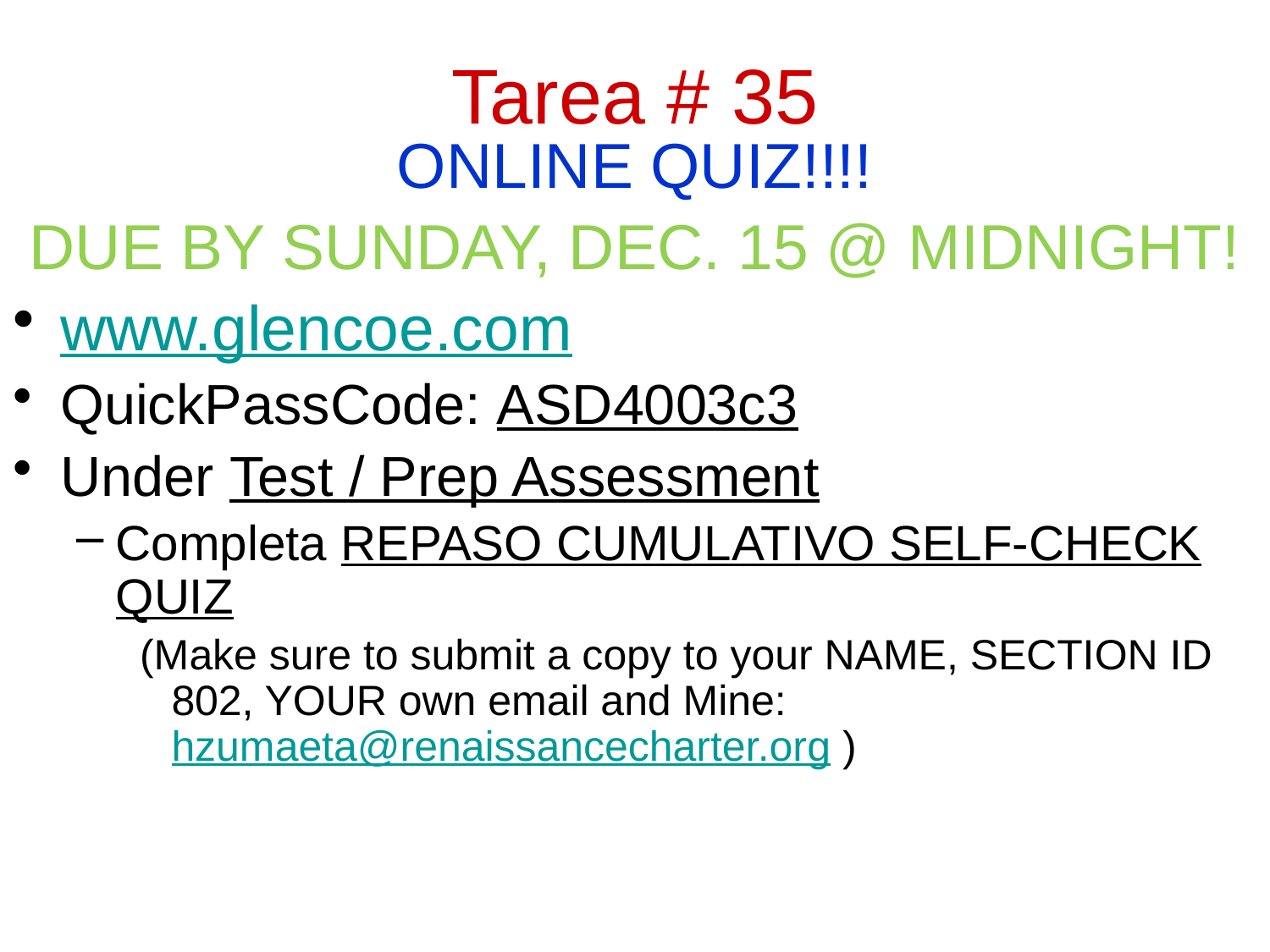

Tarea # 35
ONLINE QUIZ!!!!
DUE BY SUNDAY, DEC. 15 @ MIDNIGHT!
www.glencoe.com
QuickPassCode: ASD4003c3
Under Test / Prep Assessment
Completa REPASO CUMULATIVO SELF-CHECK QUIZ
(Make sure to submit a copy to your NAME, SECTION ID 802, YOUR own email and Mine: hzumaeta@renaissancecharter.org )